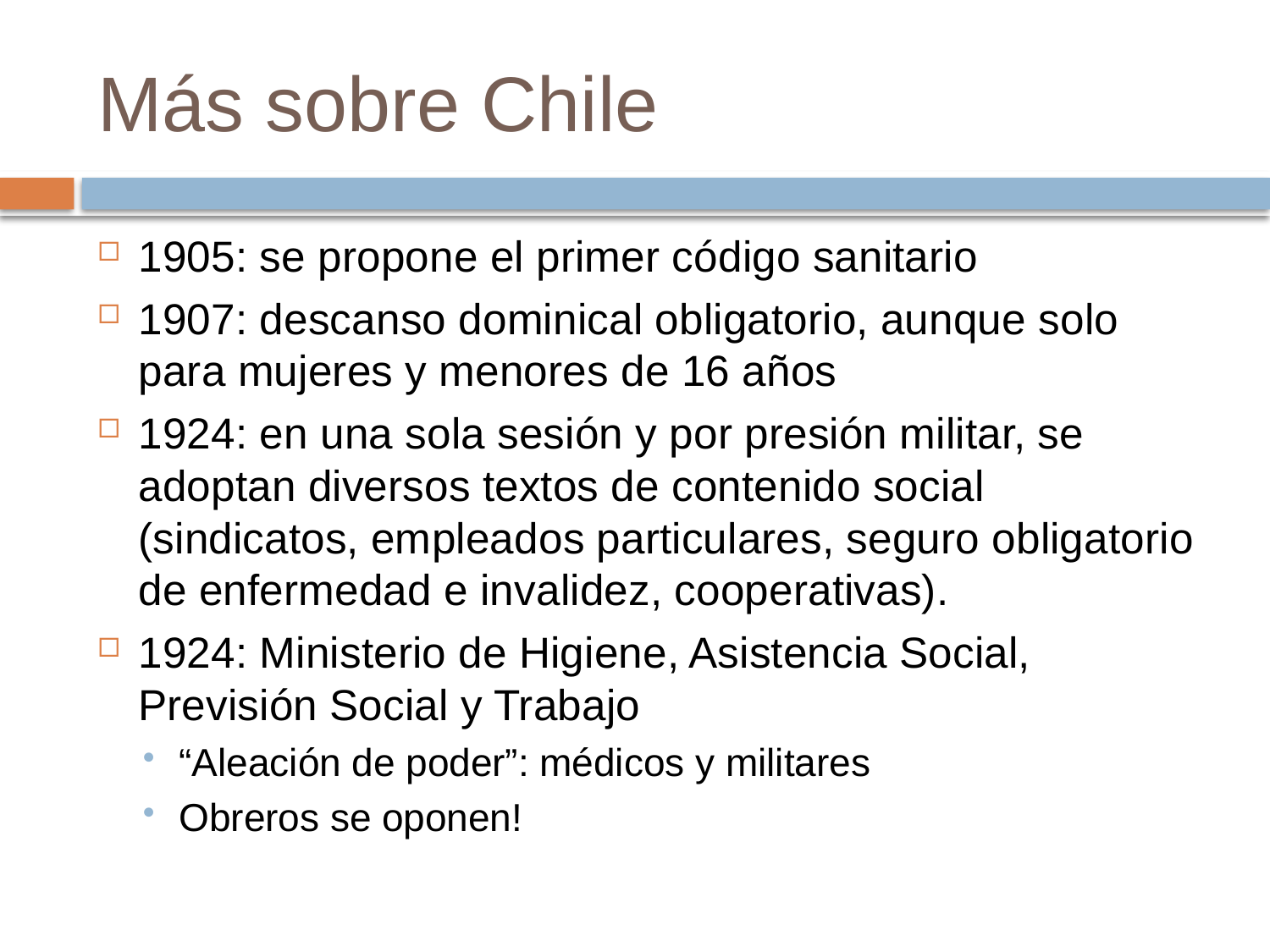

# Más sobre Chile
1905: se propone el primer código sanitario
1907: descanso dominical obligatorio, aunque solo para mujeres y menores de 16 años
1924: en una sola sesión y por presión militar, se adoptan diversos textos de contenido social (sindicatos, empleados particulares, seguro obligatorio de enfermedad e invalidez, cooperativas).
1924: Ministerio de Higiene, Asistencia Social, Previsión Social y Trabajo
“Aleación de poder”: médicos y militares
Obreros se oponen!